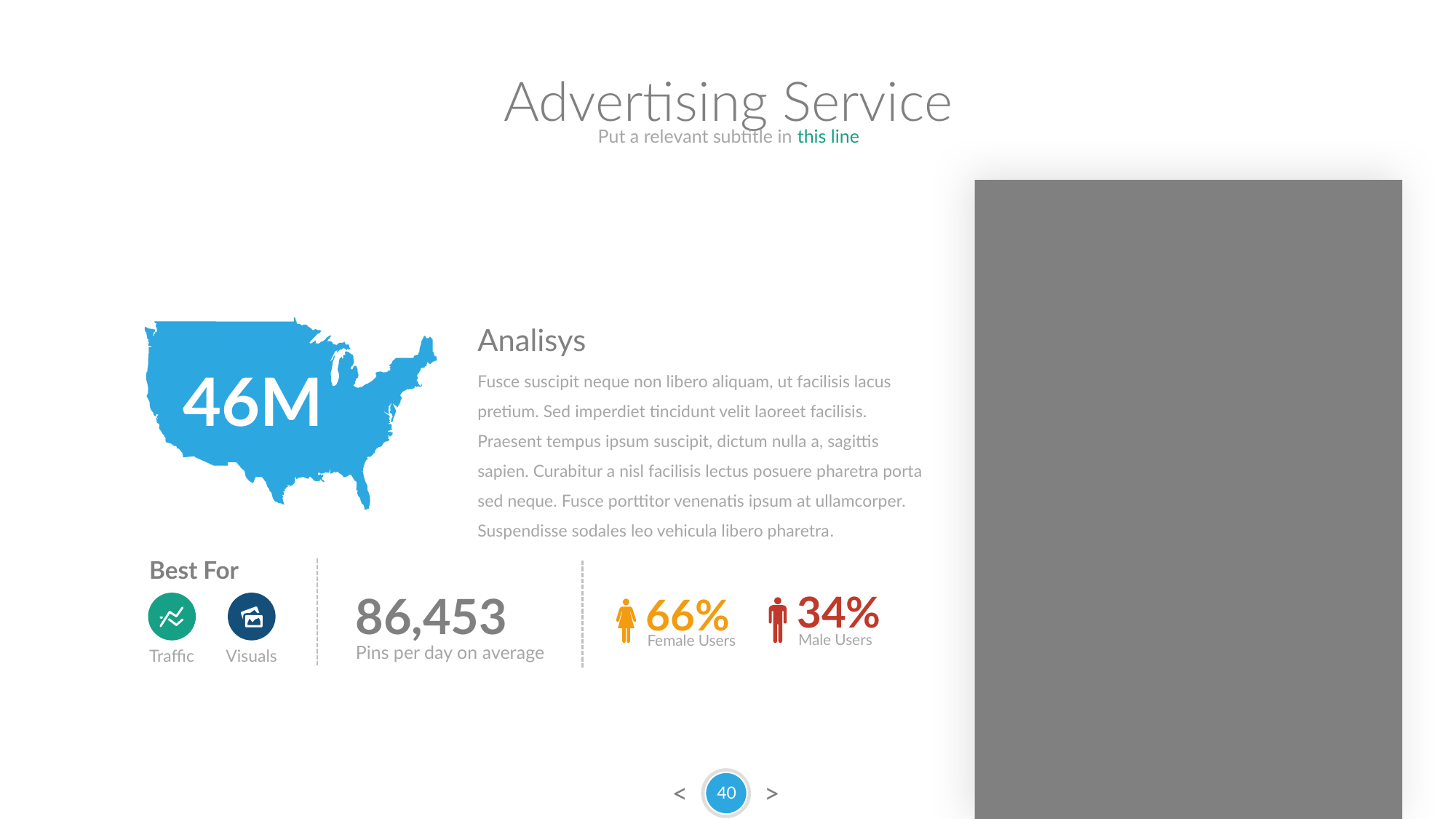

Advertising Service
Put a relevant subtitle in this line

Analisys
Fusce suscipit neque non libero aliquam, ut facilisis lacus pretium. Sed imperdiet tincidunt velit laoreet facilisis. Praesent tempus ipsum suscipit, dictum nulla a, sagittis sapien. Curabitur a nisl facilisis lectus posuere pharetra porta sed neque. Fusce porttitor venenatis ipsum at ullamcorper. Suspendisse sodales leo vehicula libero pharetra.

46M
Best For

Traffic

Visuals
86,453
Pins per day on average
34%

Male Users
66%

Female Users
40